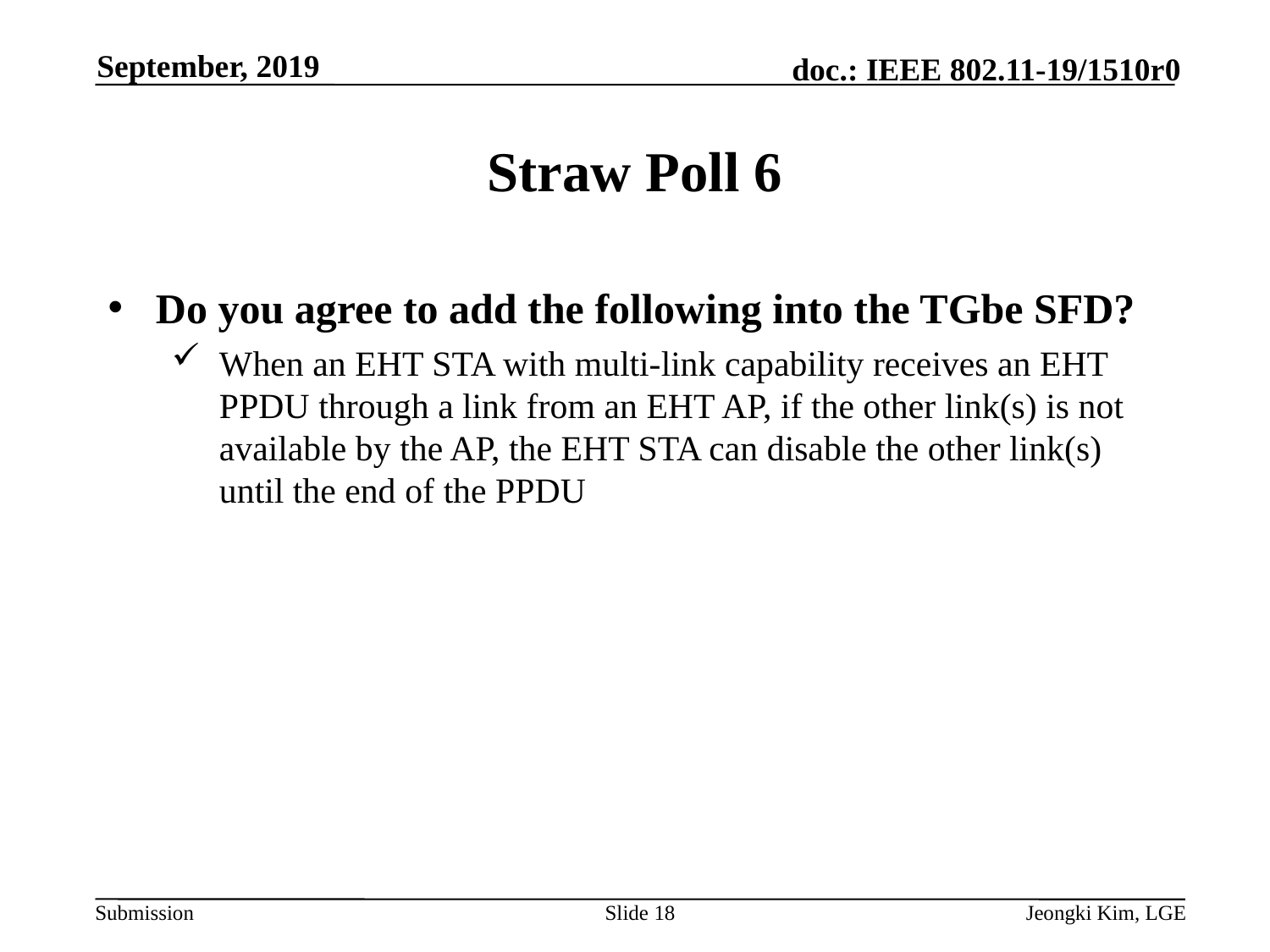

September, 2019
# Straw Poll 6
Do you agree to add the following into the TGbe SFD?
When an EHT STA with multi-link capability receives an EHT PPDU through a link from an EHT AP, if the other link(s) is not available by the AP, the EHT STA can disable the other link(s) until the end of the PPDU

Slide 18
Jeongki Kim, LGE